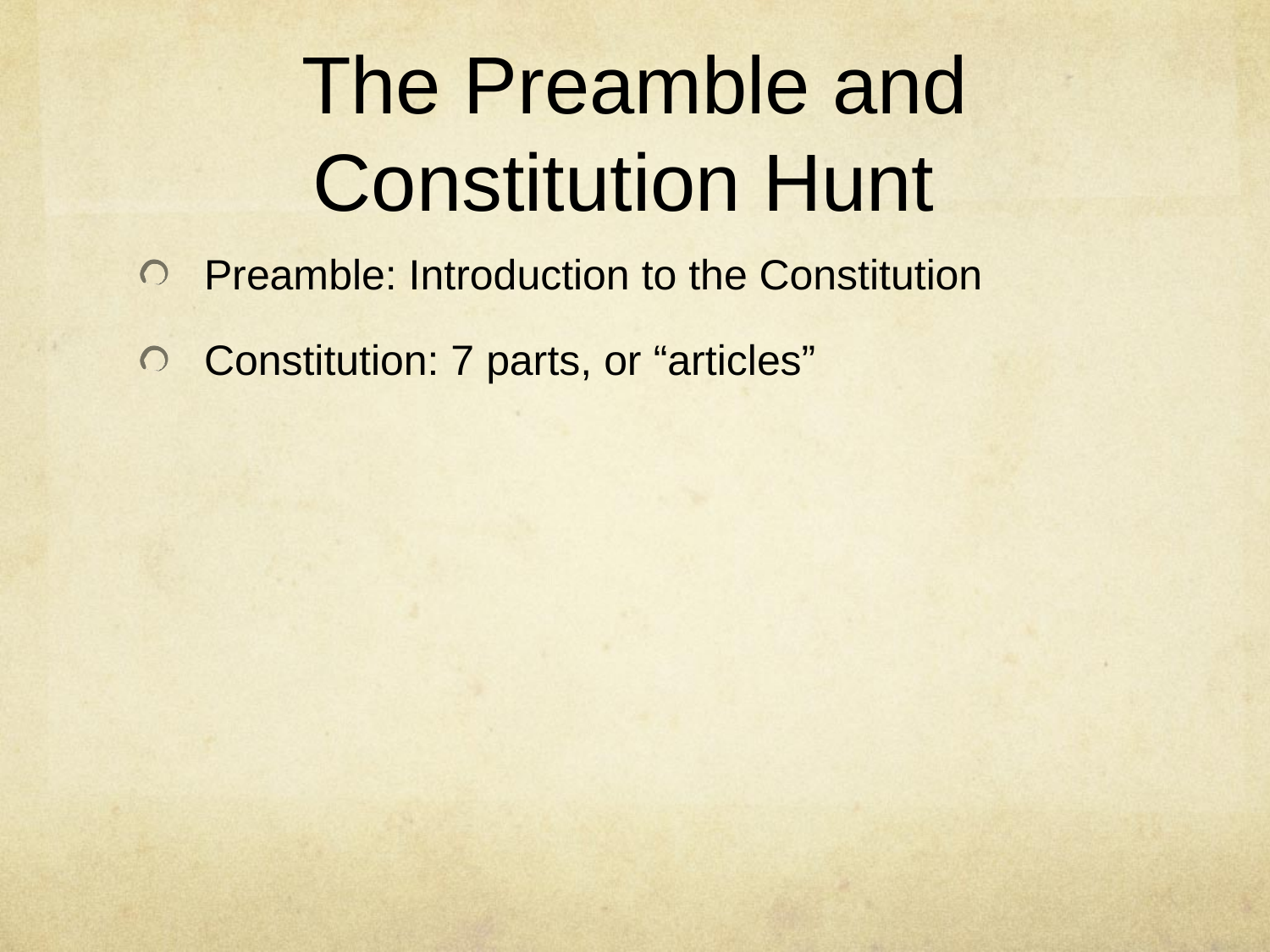

# The Preamble and Constitution Hunt
Preamble: Introduction to the Constitution
Constitution: 7 parts, or “articles”